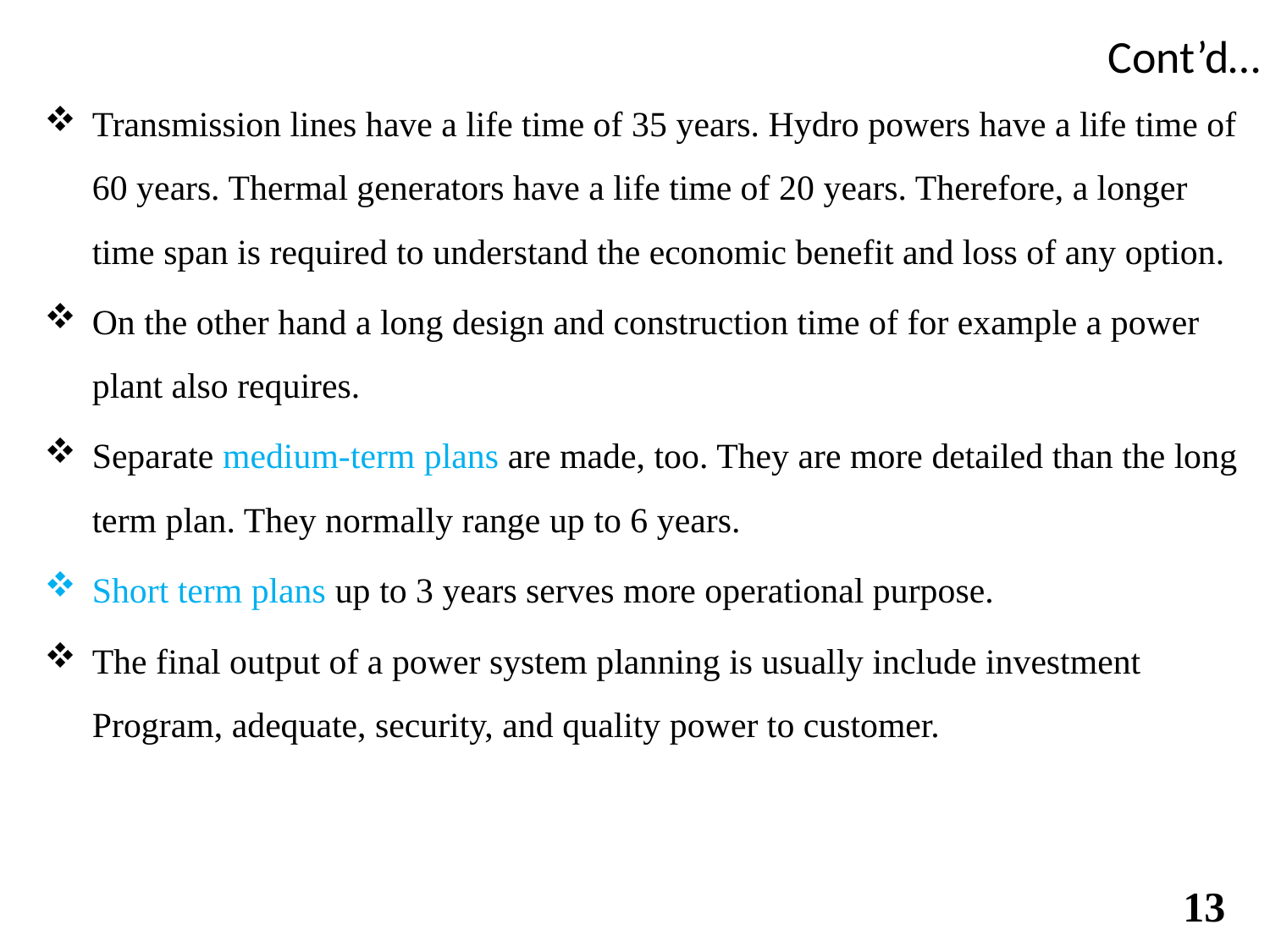

# Cont’d…
Transmission lines have a life time of 35 years. Hydro powers have a life time of 60 years. Thermal generators have a life time of 20 years. Therefore, a longer time span is required to understand the economic benefit and loss of any option.
On the other hand a long design and construction time of for example a power plant also requires.
Separate medium-term plans are made, too. They are more detailed than the long term plan. They normally range up to 6 years.
Short term plans up to 3 years serves more operational purpose.
The final output of a power system planning is usually include investment Program, adequate, security, and quality power to customer.
13